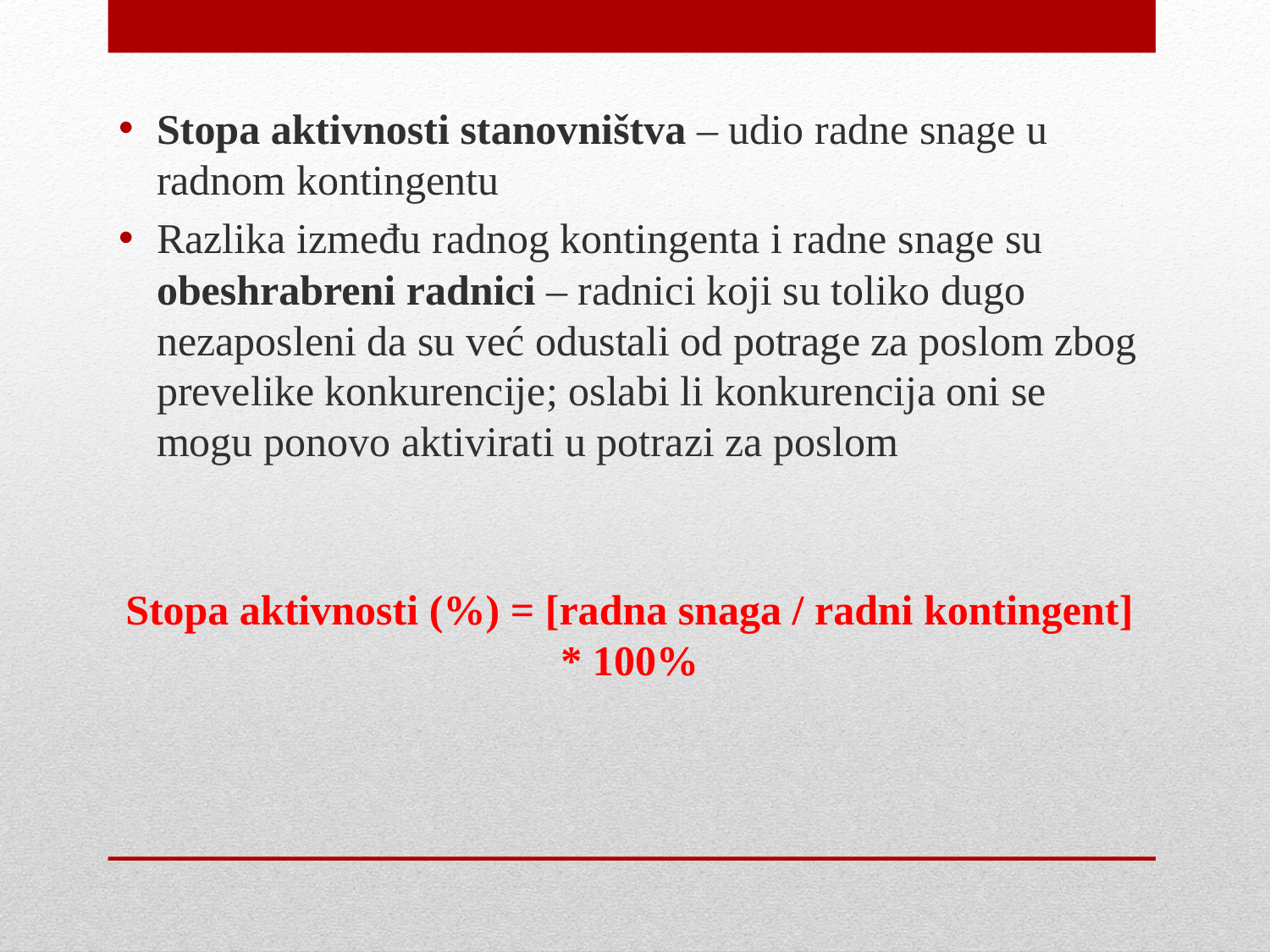

Stopa aktivnosti stanovništva – udio radne snage u radnom kontingentu
Razlika između radnog kontingenta i radne snage su obeshrabreni radnici – radnici koji su toliko dugo nezaposleni da su već odustali od potrage za poslom zbog prevelike konkurencije; oslabi li konkurencija oni se mogu ponovo aktivirati u potrazi za poslom

Stopa aktivnosti (%) = [radna snaga / radni kontingent] * 100%